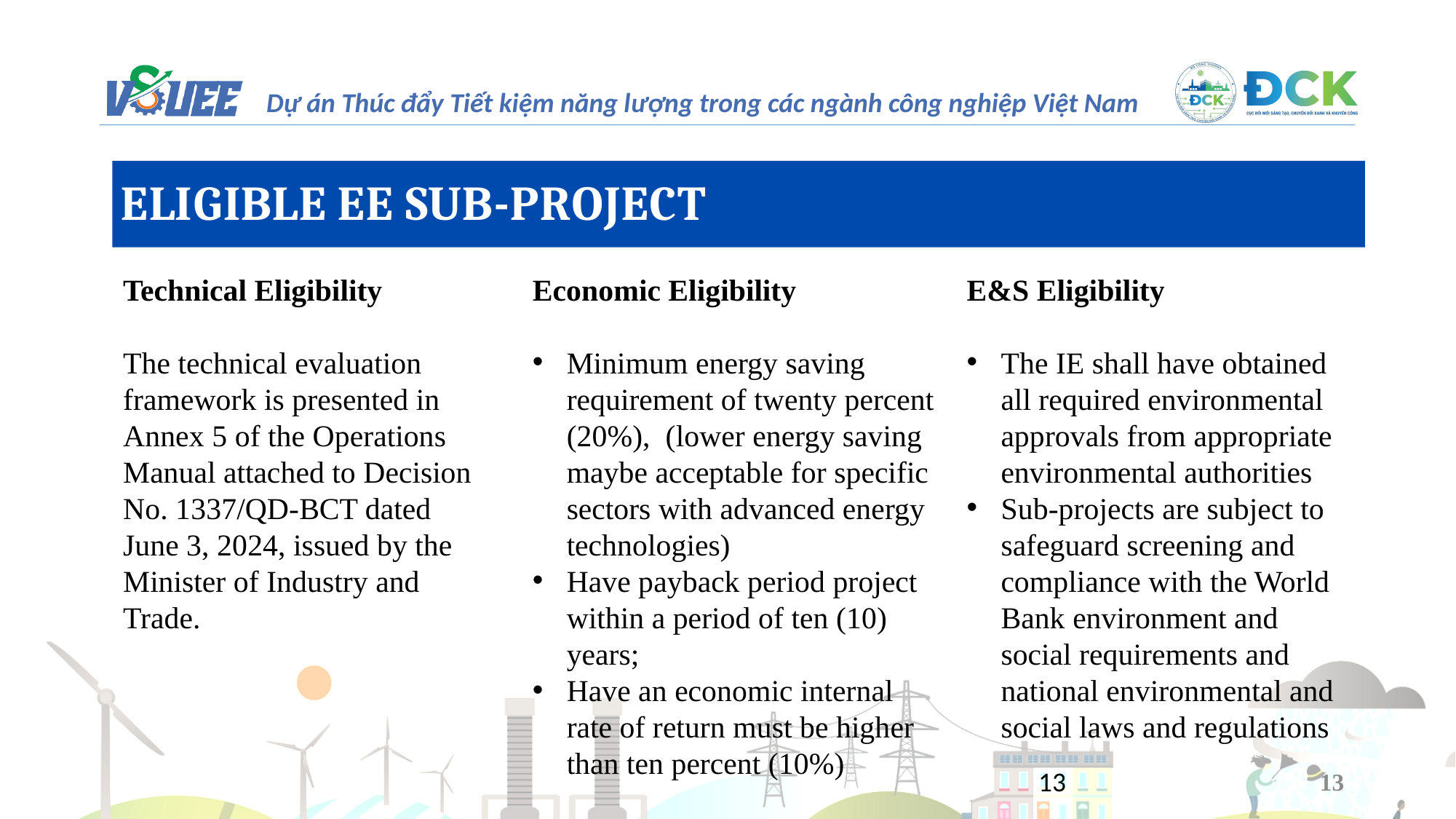

ELIGIBLE EE SUB-PROJECT
Technical Eligibility

The technical evaluation framework is presented in Annex 5 of the Operations Manual attached to Decision No. 1337/QD-BCT dated June 3, 2024, issued by the Minister of Industry and Trade.
Economic Eligibility

Minimum energy saving requirement of twenty percent (20%),  (lower energy saving maybe acceptable for specific sectors with advanced energy technologies)
Have payback period project within a period of ten (10) years;
Have an economic internal rate of return must be higher than ten percent (10%)
E&S Eligibility

The IE shall have obtained all required environmental approvals from appropriate environmental authorities
Sub-projects are subject to safeguard screening and compliance with the World Bank environment and social requirements and national environmental and social laws and regulations
13
13